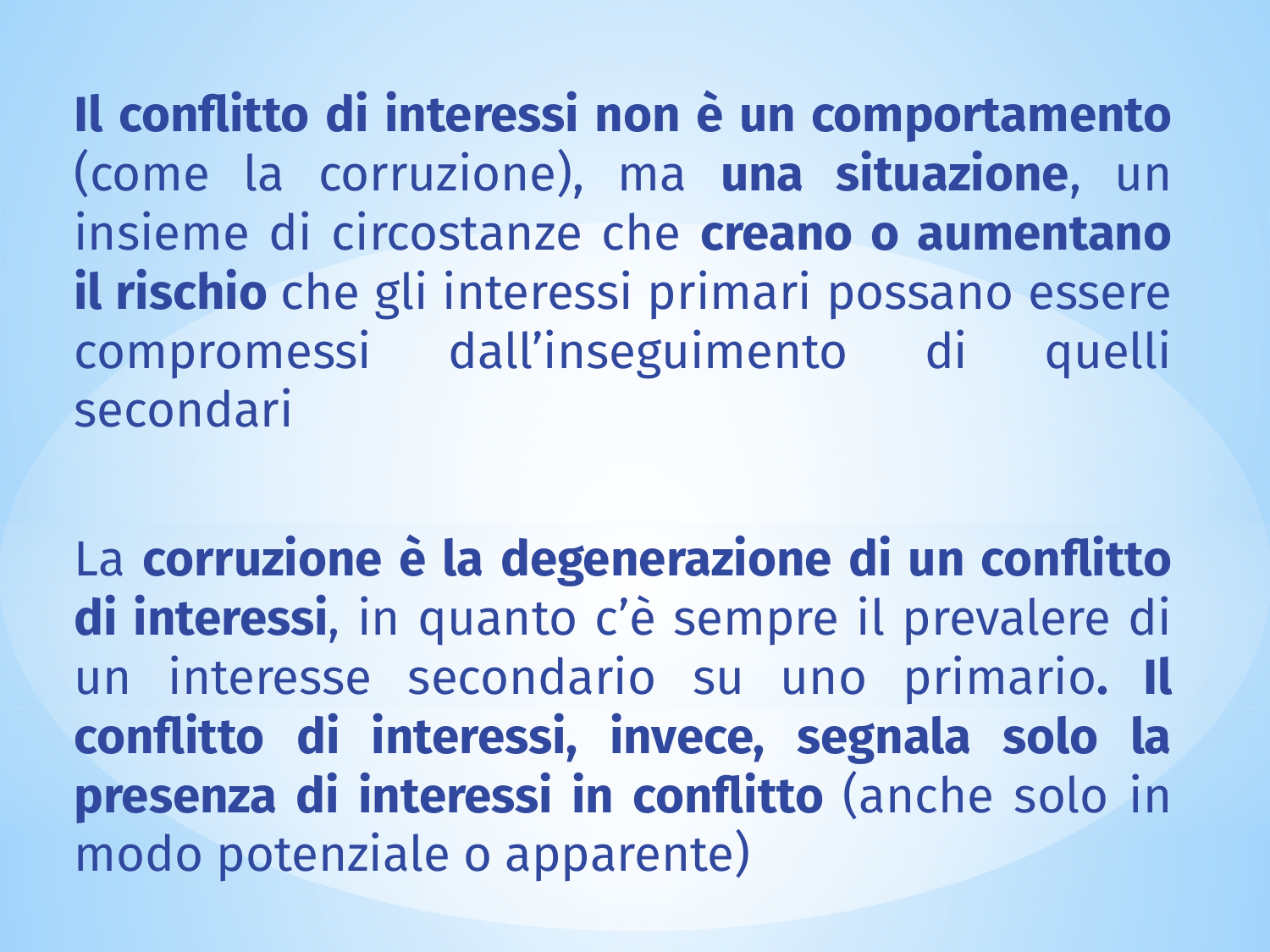

Il conflitto di interessi non è un comportamento (come la corruzione), ma una situazione, un insieme di circostanze che creano o aumentano il rischio che gli interessi primari possano essere compromessi dall’inseguimento di quelli secondari

La corruzione è la degenerazione di un conflitto di interessi, in quanto c’è sempre il prevalere di un interesse secondario su uno primario. Il conflitto di interessi, invece, segnala solo la presenza di interessi in conflitto (anche solo in modo potenziale o apparente)